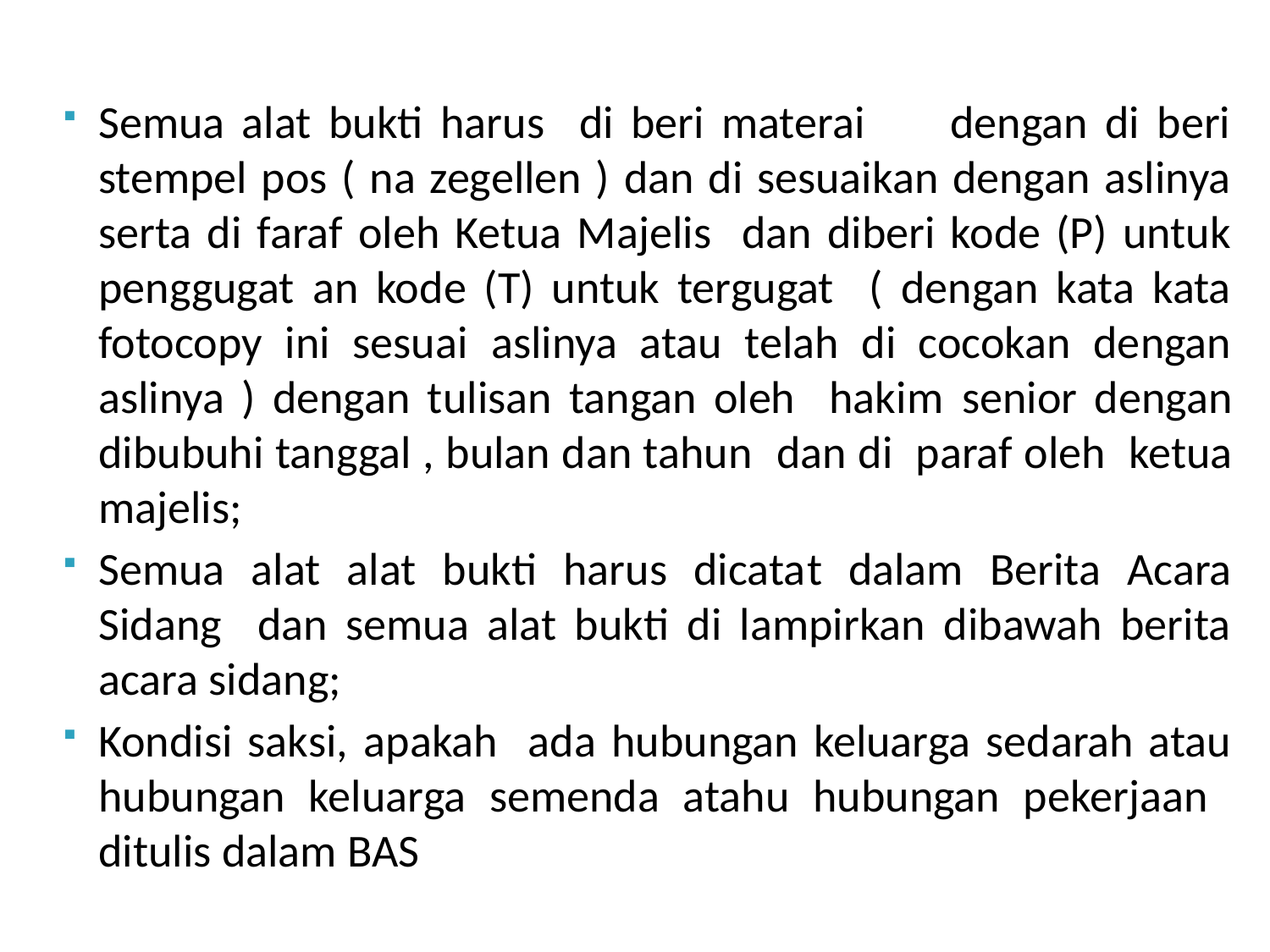

Semua alat bukti harus  di beri materai     dengan di beri stempel pos ( na zegellen ) dan di sesuaikan dengan aslinya serta di faraf oleh Ketua Majelis  dan diberi kode (P) untuk penggugat an kode (T) untuk tergugat  ( dengan kata kata fotocopy ini sesuai aslinya atau telah di cocokan dengan aslinya ) dengan tulisan tangan oleh  hakim senior dengan dibubuhi tanggal , bulan dan tahun  dan di  paraf oleh  ketua majelis;
Semua alat alat bukti harus dicatat dalam Berita Acara Sidang  dan semua alat bukti di lampirkan dibawah berita acara sidang;
Kondisi saksi, apakah  ada hubungan keluarga sedarah atau hubungan keluarga semenda atahu hubungan pekerjaan  ditulis dalam BAS